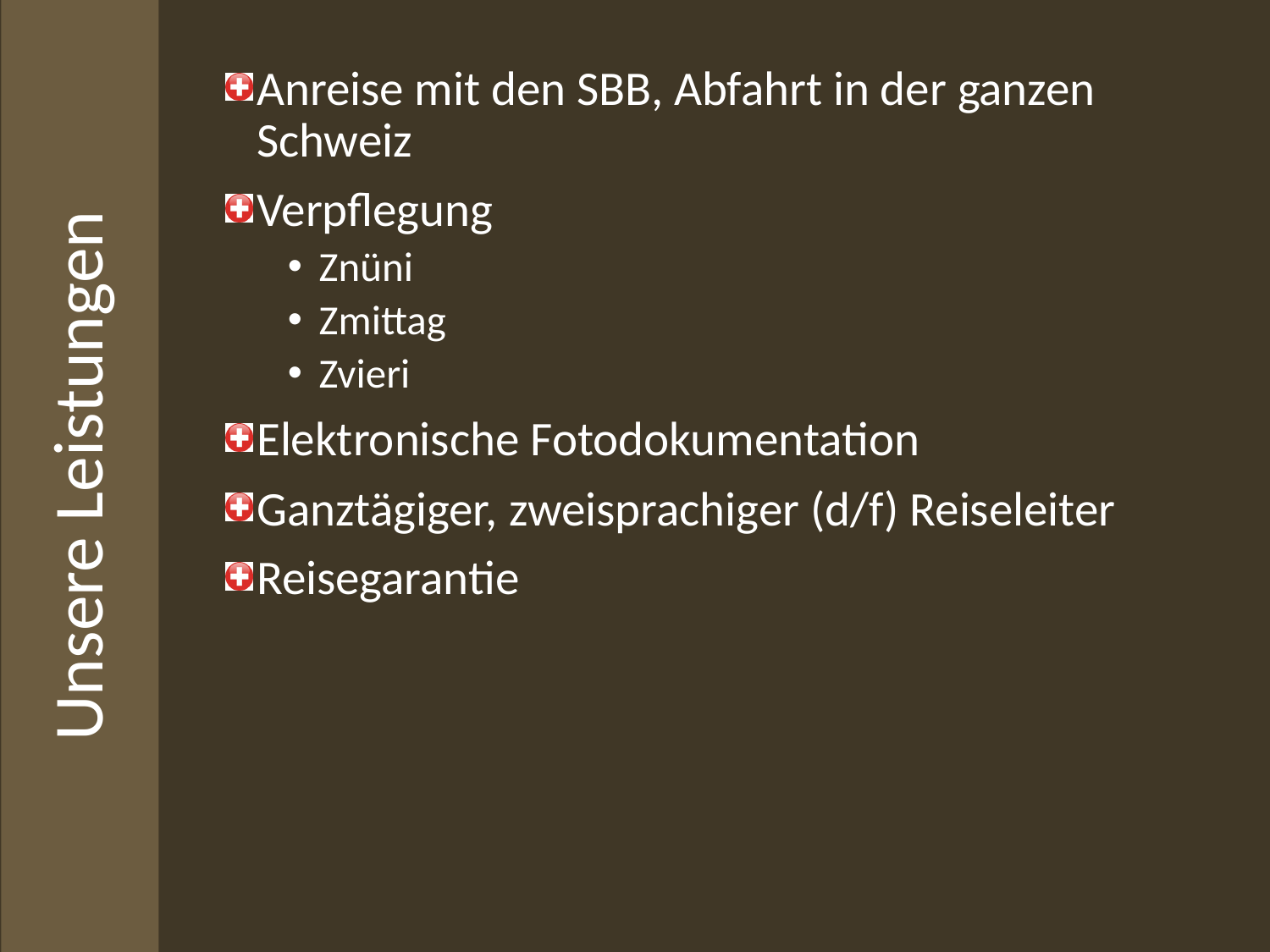

Anreise mit den SBB, Abfahrt in der ganzen Schweiz
Verpflegung
Znüni
Zmittag
Zvieri
Elektronische Fotodokumentation
Ganztägiger, zweisprachiger (d/f) Reiseleiter
Reisegarantie
# Unsere Leistungen